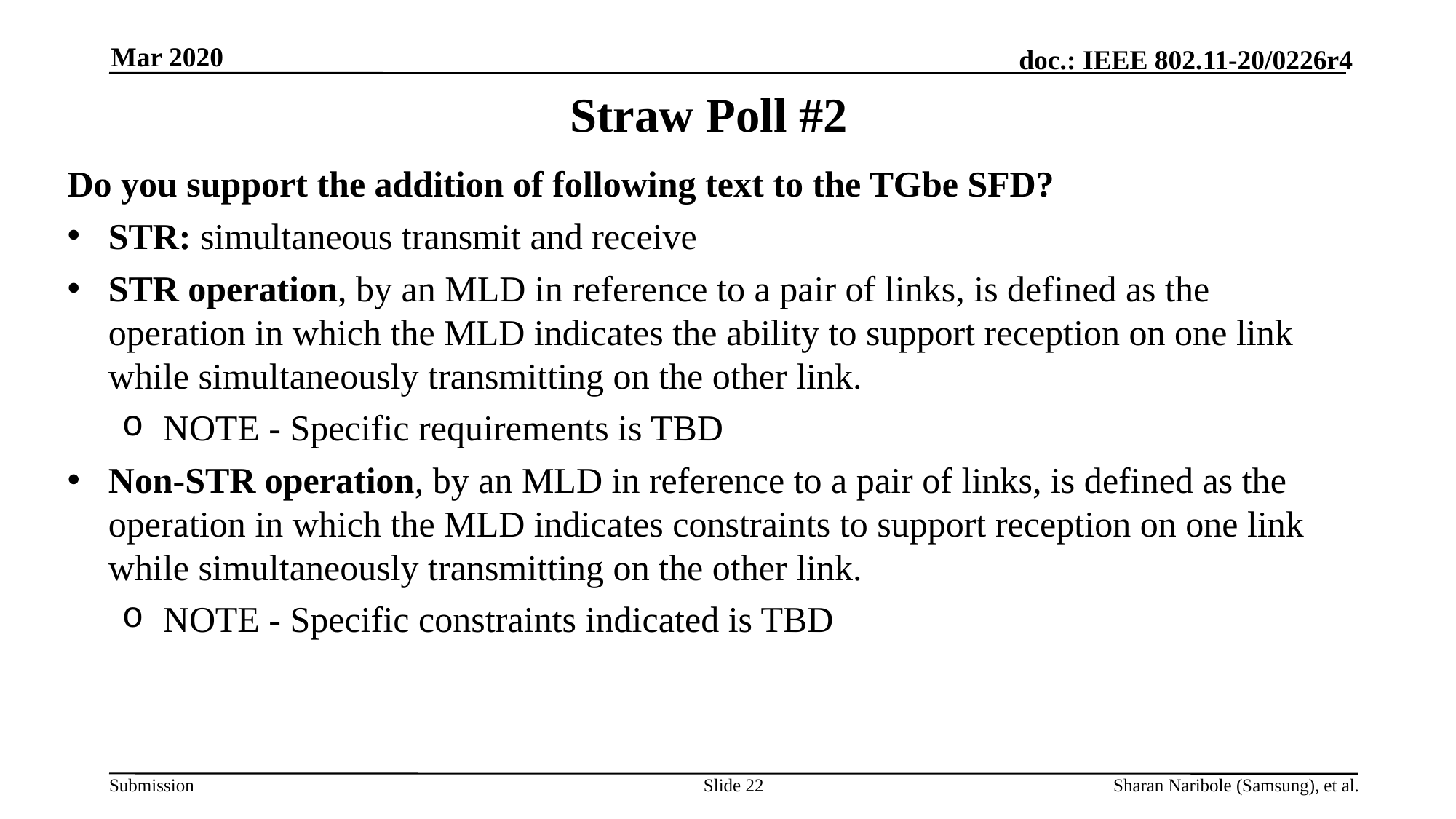

Mar 2020
# Straw Poll #2
Do you support the addition of following text to the TGbe SFD?
STR: simultaneous transmit and receive
STR operation, by an MLD in reference to a pair of links, is defined as the operation in which the MLD indicates the ability to support reception on one link while simultaneously transmitting on the other link.
NOTE - Specific requirements is TBD
Non-STR operation, by an MLD in reference to a pair of links, is defined as the operation in which the MLD indicates constraints to support reception on one link while simultaneously transmitting on the other link.
NOTE - Specific constraints indicated is TBD
Slide 22
Sharan Naribole (Samsung), et al.